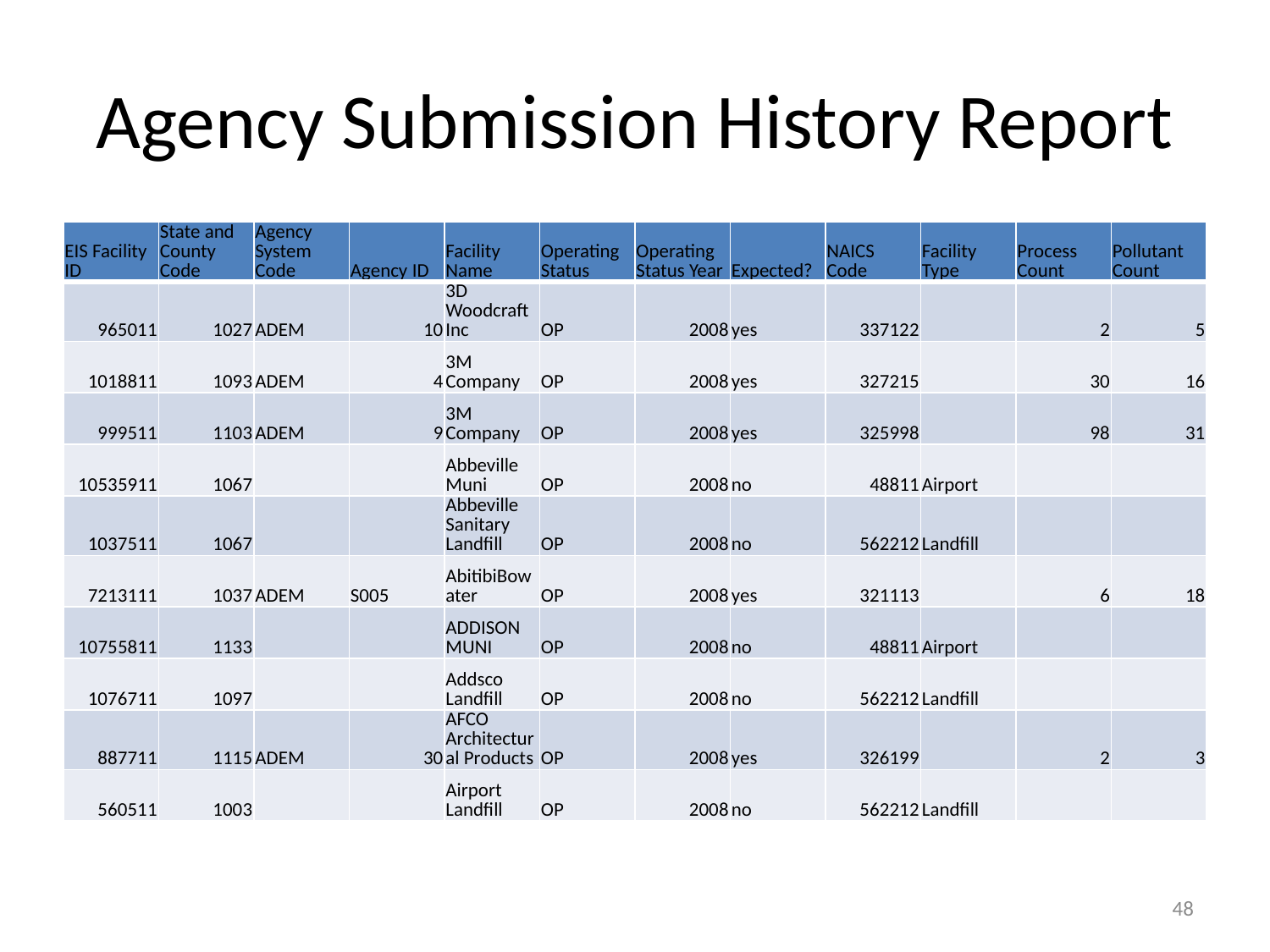

# Agency Submission History Report
| EIS Facility ID | State and County Code | Agency System Code | Agency ID | Facility Name | Operating Status | Operating Status Year | Expected? | NAICS Code | Facility Type | Process Count | Pollutant Count |
| --- | --- | --- | --- | --- | --- | --- | --- | --- | --- | --- | --- |
| 965011 | 1027 | ADEM | 10 | 3D Woodcraft Inc | OP | 2008 | yes | 337122 |  | 2 | 5 |
| 1018811 | 1093 | ADEM | 4 | 3M Company | OP | 2008 | yes | 327215 |  | 30 | 16 |
| 999511 | 1103 | ADEM | 9 | 3M Company | OP | 2008 | yes | 325998 |  | 98 | 31 |
| 10535911 | 1067 |  |  | Abbeville Muni | OP | 2008 | no | 48811 | Airport |  |  |
| 1037511 | 1067 |  |  | Abbeville Sanitary Landfill | OP | 2008 | no | 562212 | Landfill |  |  |
| 7213111 | 1037 | ADEM | S005 | AbitibiBowater | OP | 2008 | yes | 321113 |  | 6 | 18 |
| 10755811 | 1133 |  |  | ADDISON MUNI | OP | 2008 | no | 48811 | Airport |  |  |
| 1076711 | 1097 |  |  | Addsco Landfill | OP | 2008 | no | 562212 | Landfill |  |  |
| 887711 | 1115 | ADEM | 30 | AFCO Architectural Products | OP | 2008 | yes | 326199 |  | 2 | 3 |
| 560511 | 1003 |  |  | Airport Landfill | OP | 2008 | no | 562212 | Landfill |  |  |
48